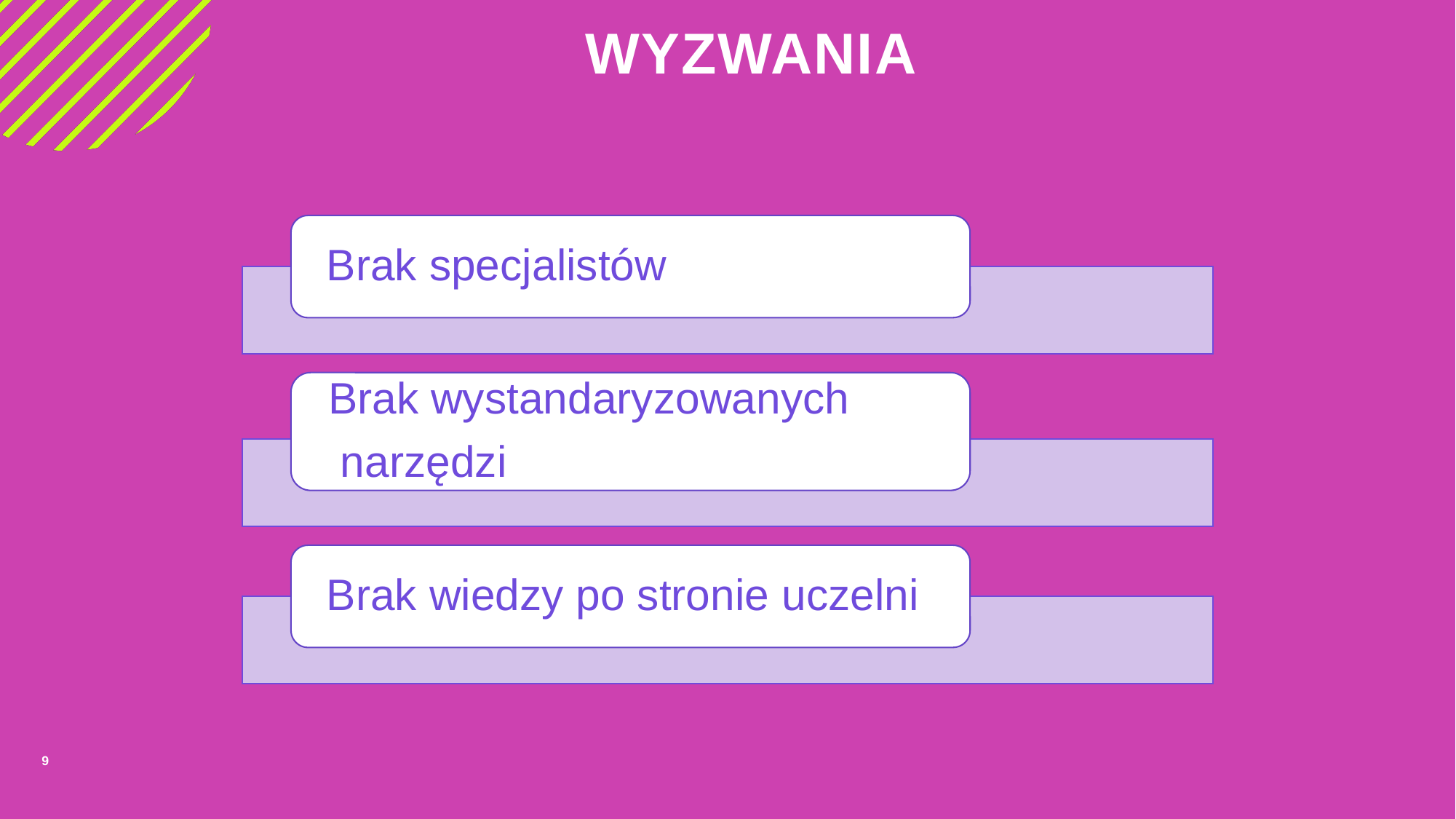

# wyzwania
Brak specjalistów
Brak wystandaryzowanych
 narzędzi
Brak wiedzy po stronie uczelni
9